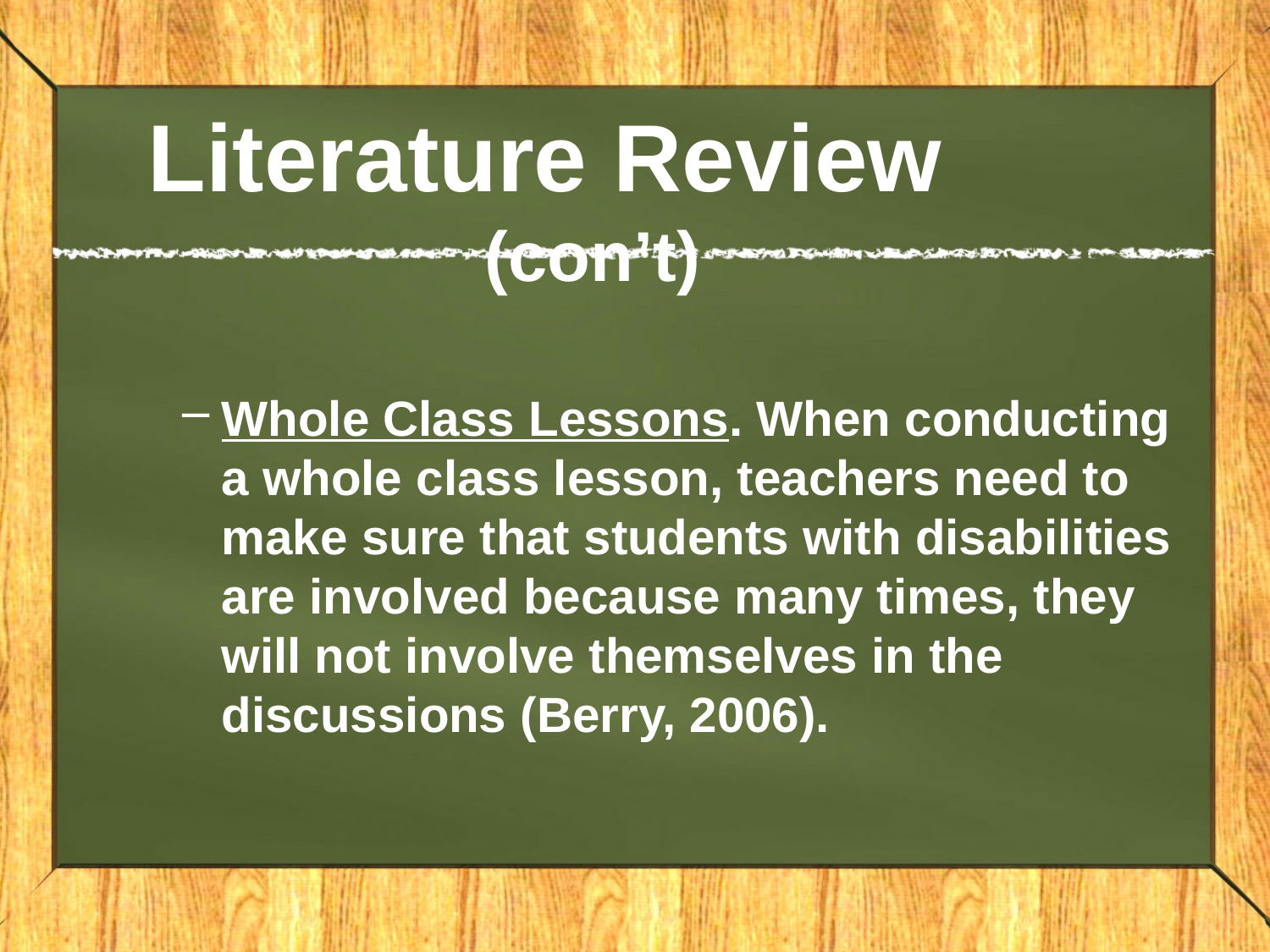

# Literature Review	(con’t)
Whole Class Lessons. When conducting a whole class lesson, teachers need to make sure that students with disabilities are involved because many times, they will not involve themselves in the discussions (Berry, 2006).